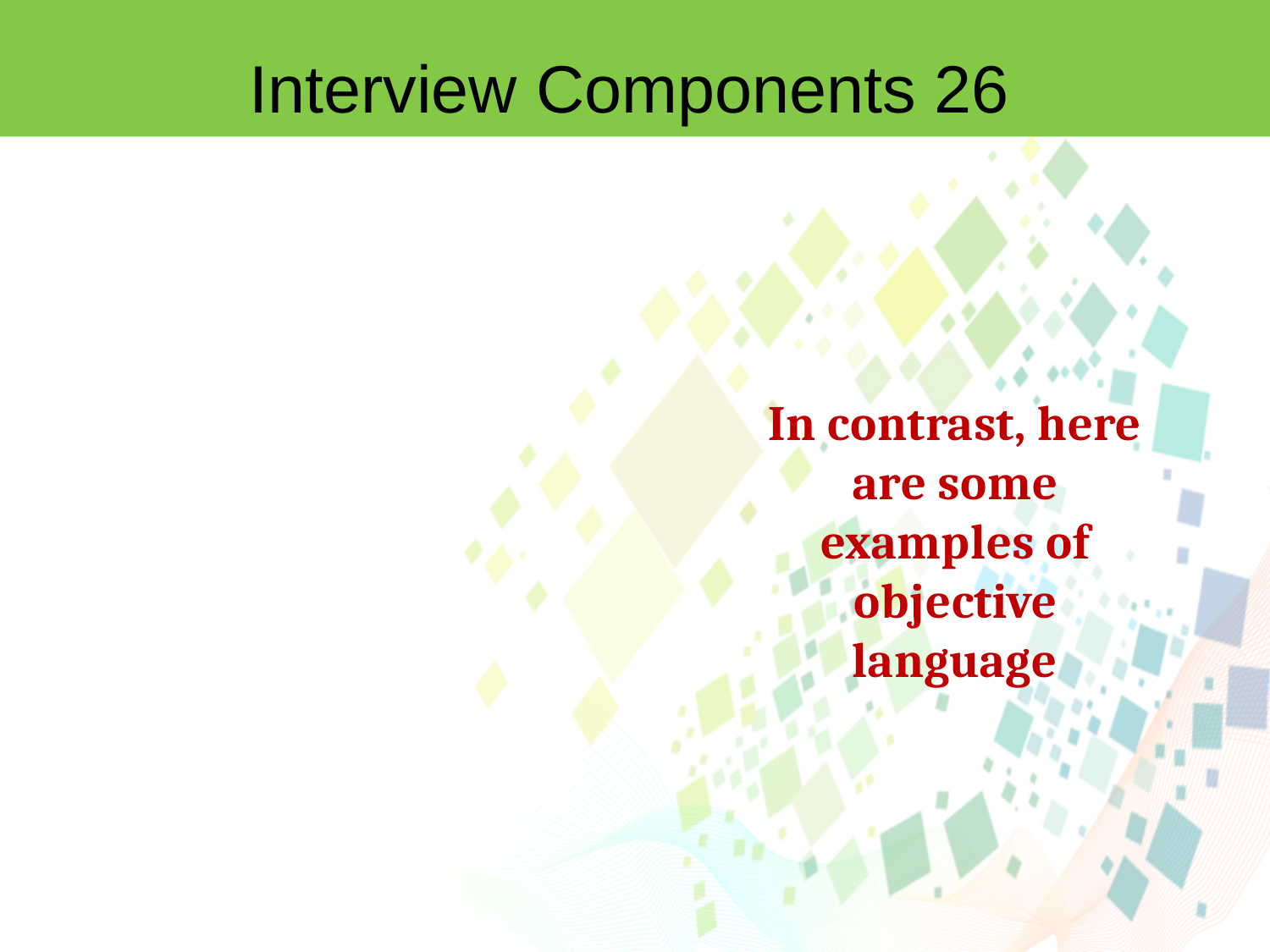

Interview Components 26
In contrast, here are some examples of objective language